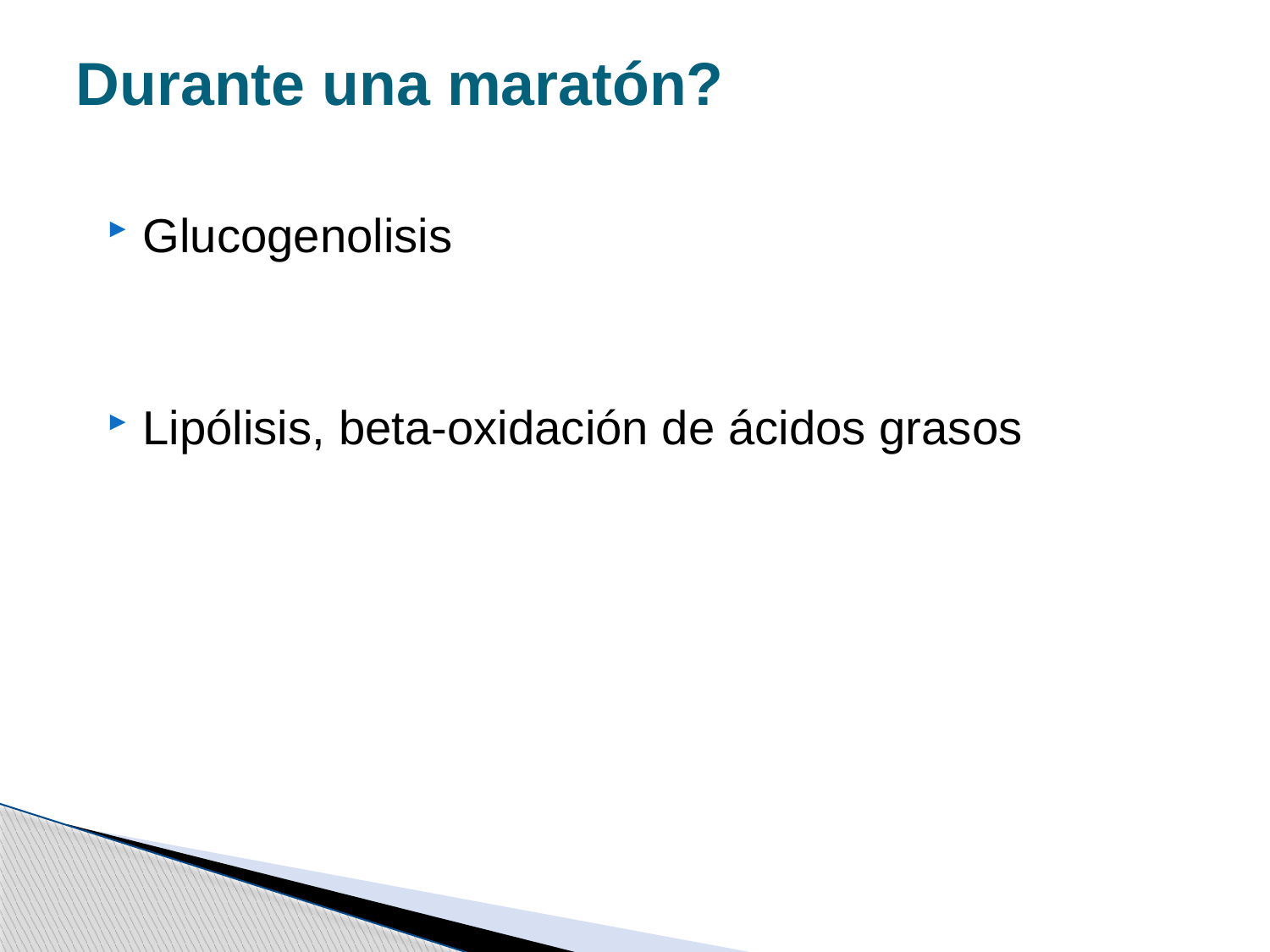

# Durante una maratón?
Glucogenolisis

Lipólisis, beta-oxidación de ácidos grasos